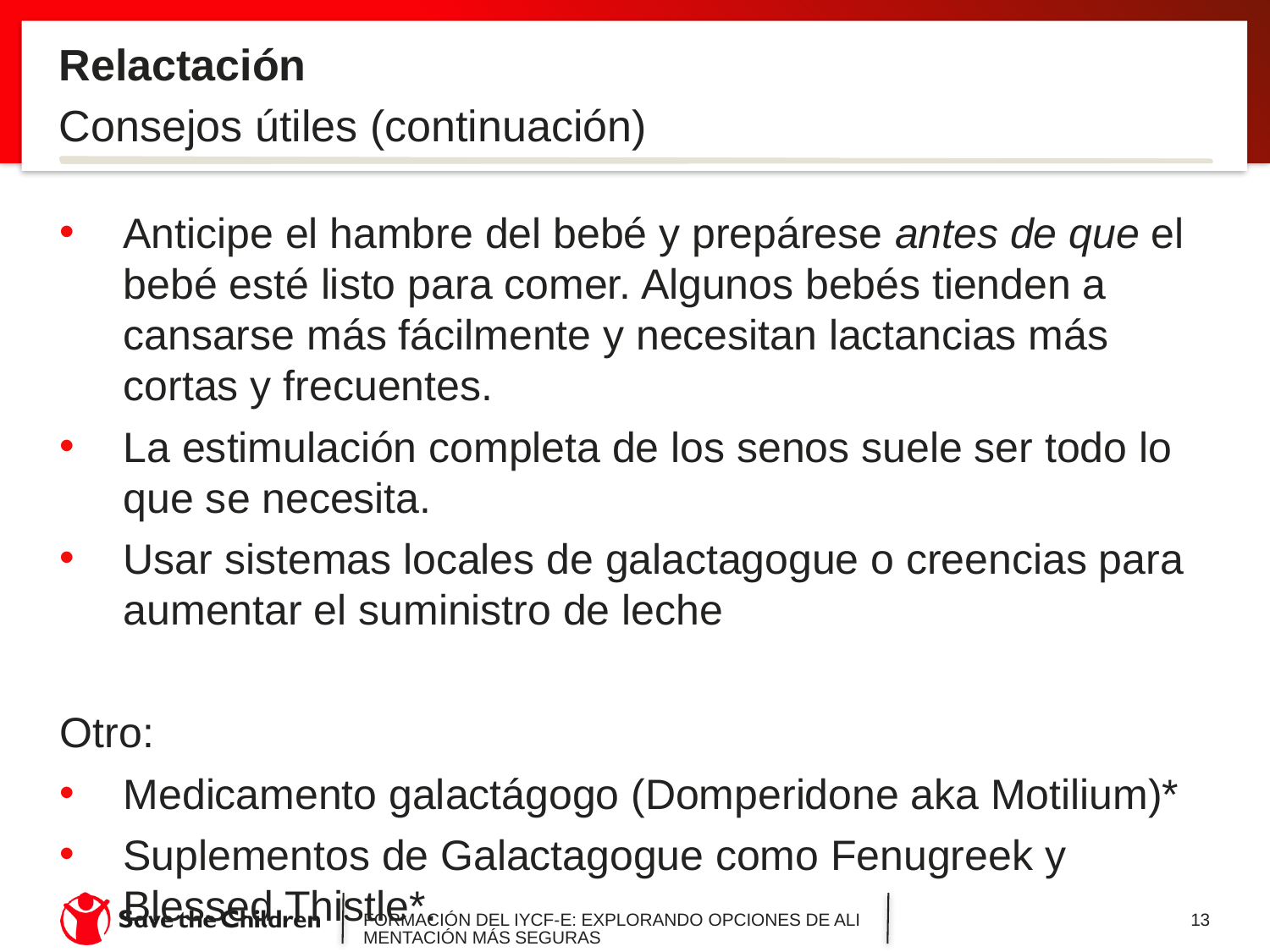

# Relactación
Consejos útiles (continuación)

Anticipe el hambre del bebé y prepárese antes de que el bebé esté listo para comer. Algunos bebés tienden a cansarse más fácilmente y necesitan lactancias más cortas y frecuentes.
La estimulación completa de los senos suele ser todo lo que se necesita.
Usar sistemas locales de galactagogue o creencias para aumentar el suministro de leche

Otro:
Medicamento galactágogo (Domperidone aka Motilium)*
Suplementos de Galactagogue como Fenugreek y Blessed Thistle*.

FORMACIÓN DEL IYCF-E: EXPLORANDO OPCIONES DE ALIMENTACIÓN MÁS SEGURAS
13